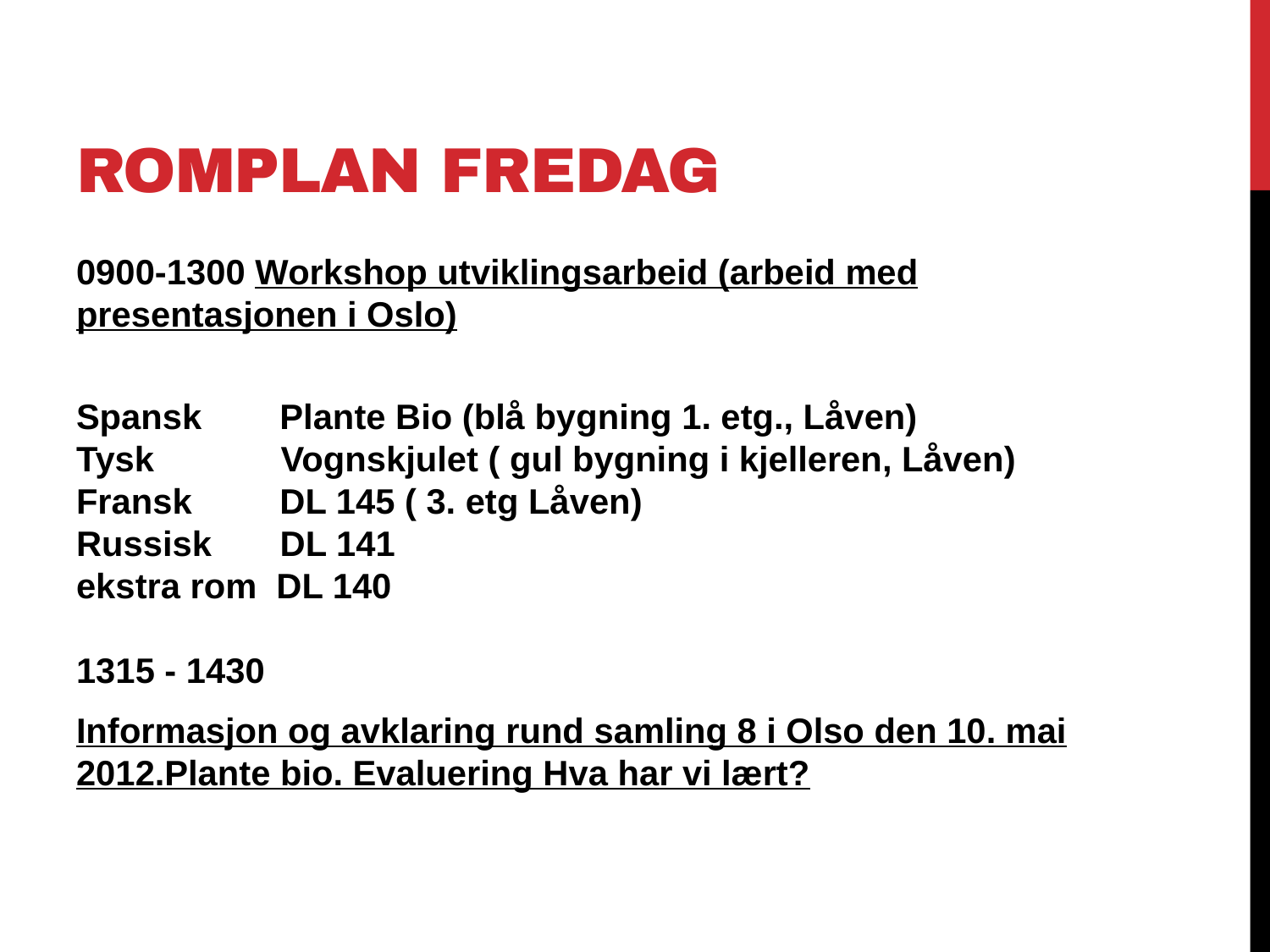

# Romplan fredag
0900-1300 Workshop utviklingsarbeid (arbeid med presentasjonen i Oslo)
Spansk        Plante Bio (blå bygning 1. etg., Låven)
Tysk             Vognskjulet ( gul bygning i kjelleren, Låven)
Fransk         DL 145 ( 3. etg Låven)
Russisk       DL 141
ekstra rom  DL 140
1315 - 1430
Informasjon og avklaring rund samling 8 i Olso den 10. mai 2012.Plante bio. Evaluering Hva har vi lært?